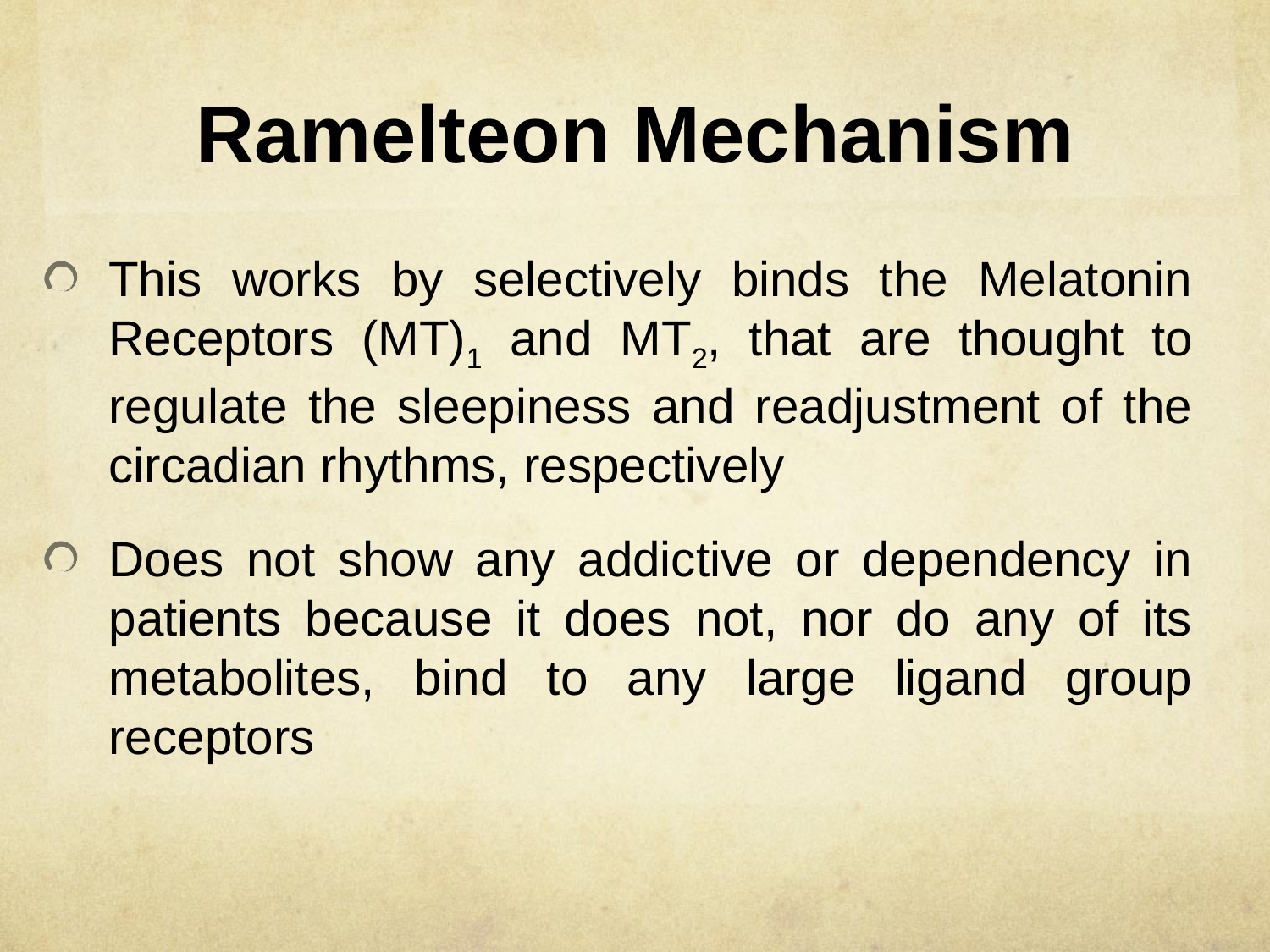

# Ramelteon Mechanism
This works by selectively binds the Melatonin Receptors (MT)1 and MT2, that are thought to regulate the sleepiness and readjustment of the circadian rhythms, respectively
Does not show any addictive or dependency in patients because it does not, nor do any of its metabolites, bind to any large ligand group receptors